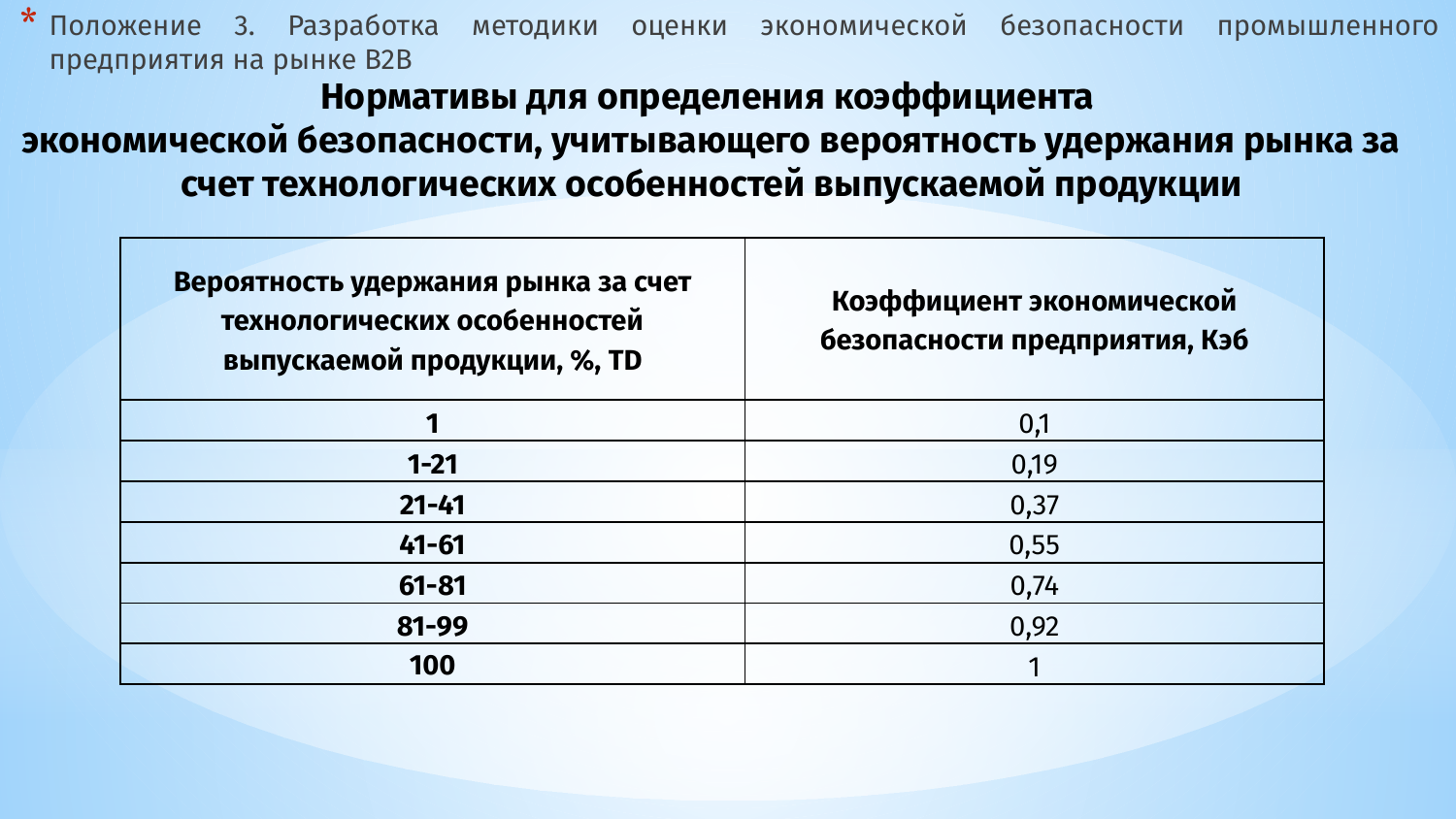

Положение 3. Разработка методики оценки экономической безопасности промышленного предприятия на рынке В2В
Нормативы для определения коэффициента
экономической безопасности, учитывающего вероятность удержания рынка за счет технологических особенностей выпускаемой продукции
| Вероятность удержания рынка за счет технологических особенностей выпускаемой продукции, %, TD | Коэффициент экономической безопасности предприятия, Кэб |
| --- | --- |
| 1 | 0,1 |
| 1-21 | 0,19 |
| 21-41 | 0,37 |
| 41-61 | 0,55 |
| 61-81 | 0,74 |
| 81-99 | 0,92 |
| 100 | 1 |